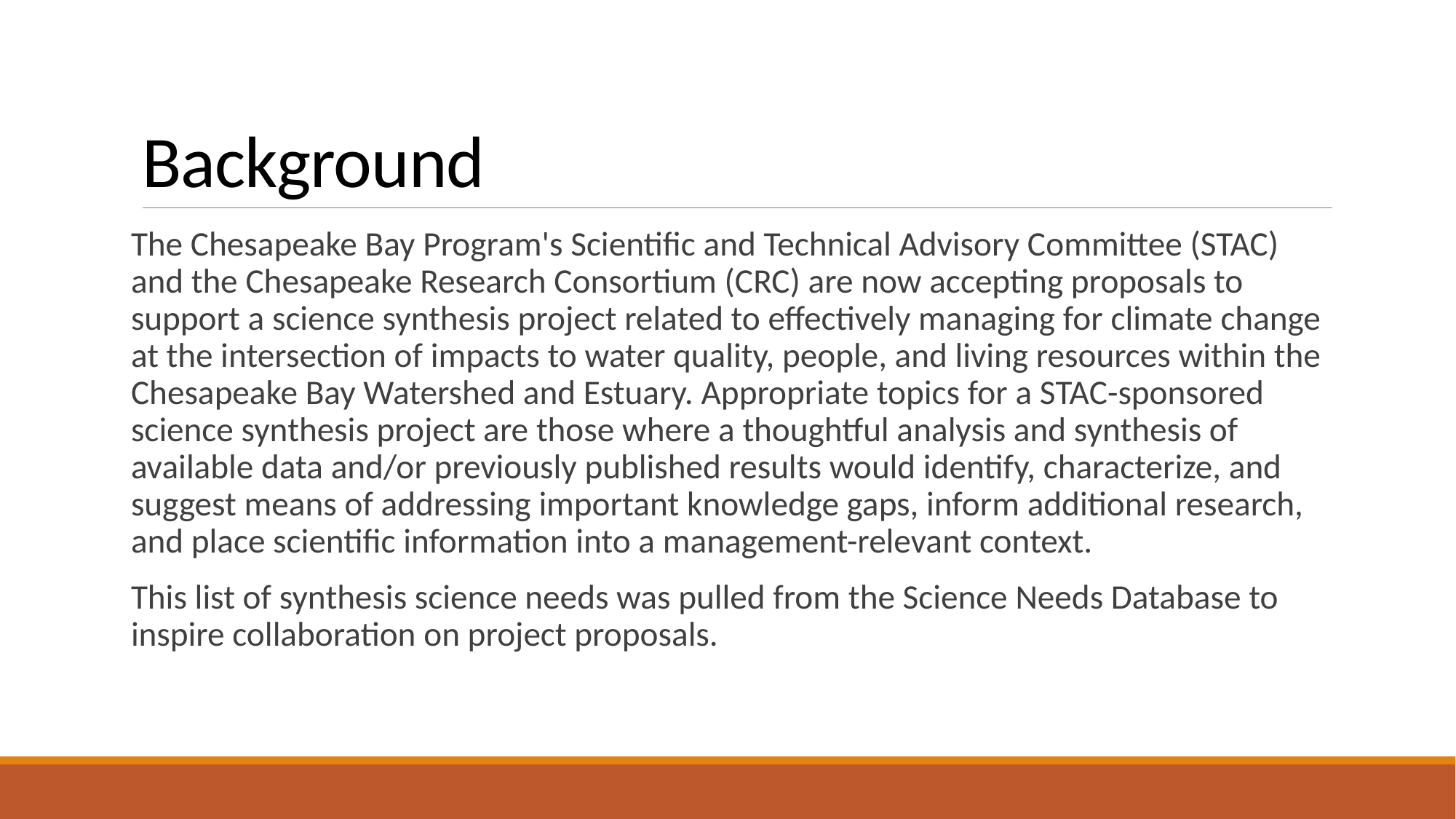

# Background
The Chesapeake Bay Program's Scientific and Technical Advisory Committee (STAC) and the Chesapeake Research Consortium (CRC) are now accepting proposals to support a science synthesis project related to effectively managing for climate change at the intersection of impacts to water quality, people, and living resources within the Chesapeake Bay Watershed and Estuary. Appropriate topics for a STAC-sponsored science synthesis project are those where a thoughtful analysis and synthesis of available data and/or previously published results would identify, characterize, and suggest means of addressing important knowledge gaps, inform additional research, and place scientific information into a management-relevant context.
This list of synthesis science needs was pulled from the Science Needs Database to inspire collaboration on project proposals.